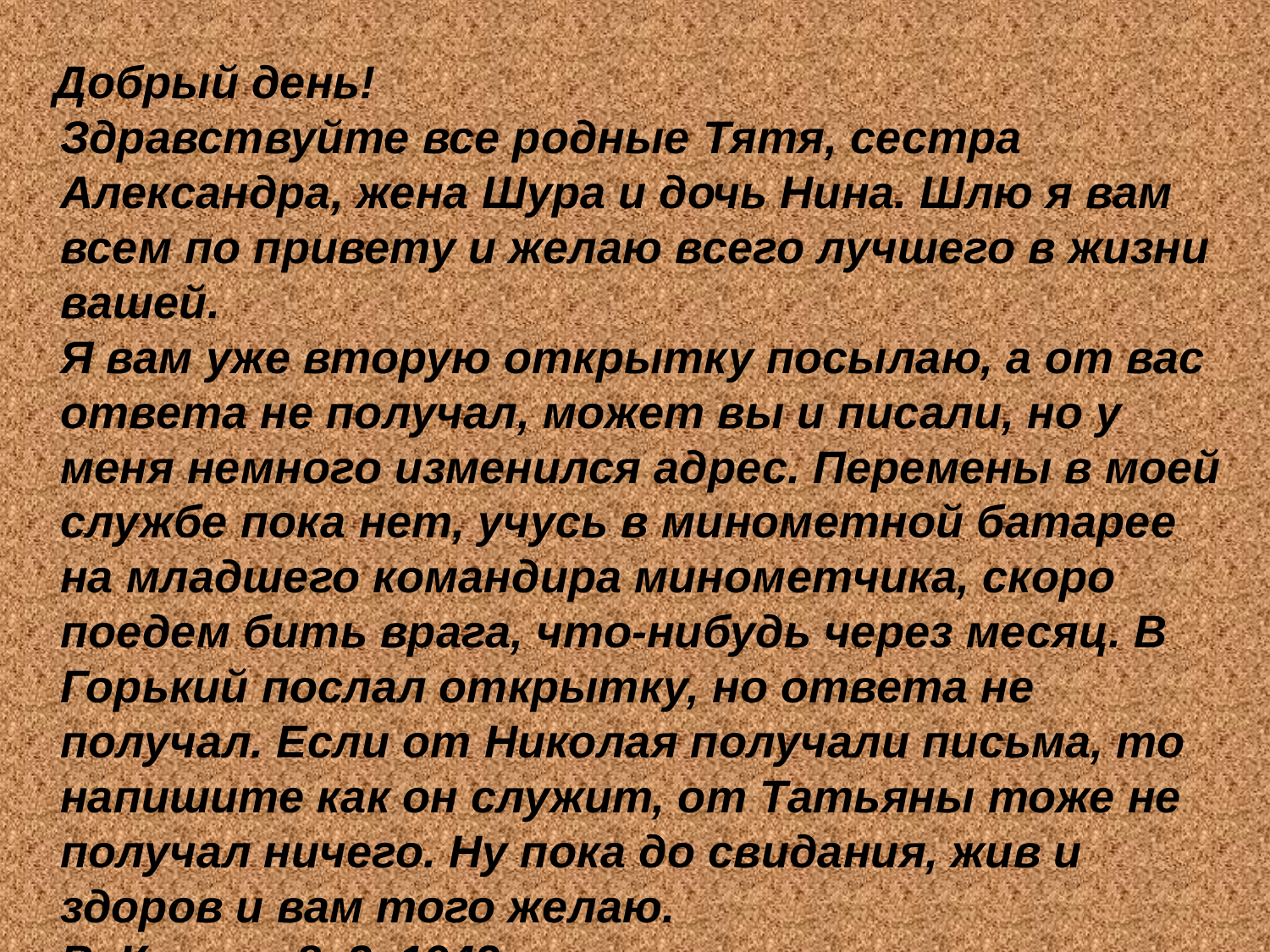

Добрый день!
Здравствуйте все родные Тятя, сестра Александра, жена Шура и дочь Нина. Шлю я вам всем по привету и желаю всего лучшего в жизни вашей.
Я вам уже вторую открытку посылаю, а от вас ответа не получал, может вы и писали, но у меня немного изменился адрес. Перемены в моей службе пока нет, учусь в минометной батарее на младшего командира минометчика, скоро поедем бить врага, что-нибудь через месяц. В Горький послал открытку, но ответа не получал. Если от Николая получали письма, то напишите как он служит, от Татьяны тоже не получал ничего. Ну пока до свидания, жив и здоров и вам того желаю.
В. Крупин 8. 2. 1942г.
Адрес: Ивановская обл. ст. Ильино п/о Золино п. ящ. 211 литер „А“ Крупину В.Ф.
Извините, что долго не писал и мало написал, места нет на открытке.